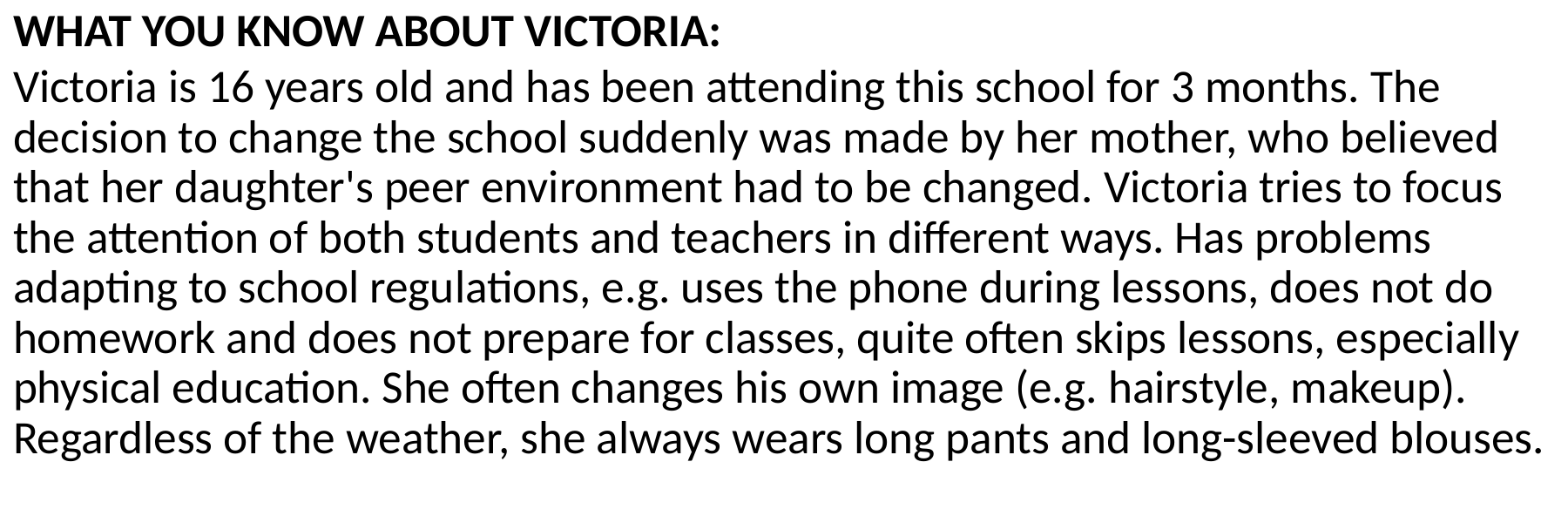

WHAT YOU KNOW ABOUT VICTORIA:
Victoria is 16 years old and has been attending this school for 3 months. The decision to change the school suddenly was made by her mother, who believed that her daughter's peer environment had to be changed. Victoria tries to focus the attention of both students and teachers in different ways. Has problems adapting to school regulations, e.g. uses the phone during lessons, does not do homework and does not prepare for classes, quite often skips lessons, especially physical education. She often changes his own image (e.g. hairstyle, makeup). Regardless of the weather, she always wears long pants and long-sleeved blouses.